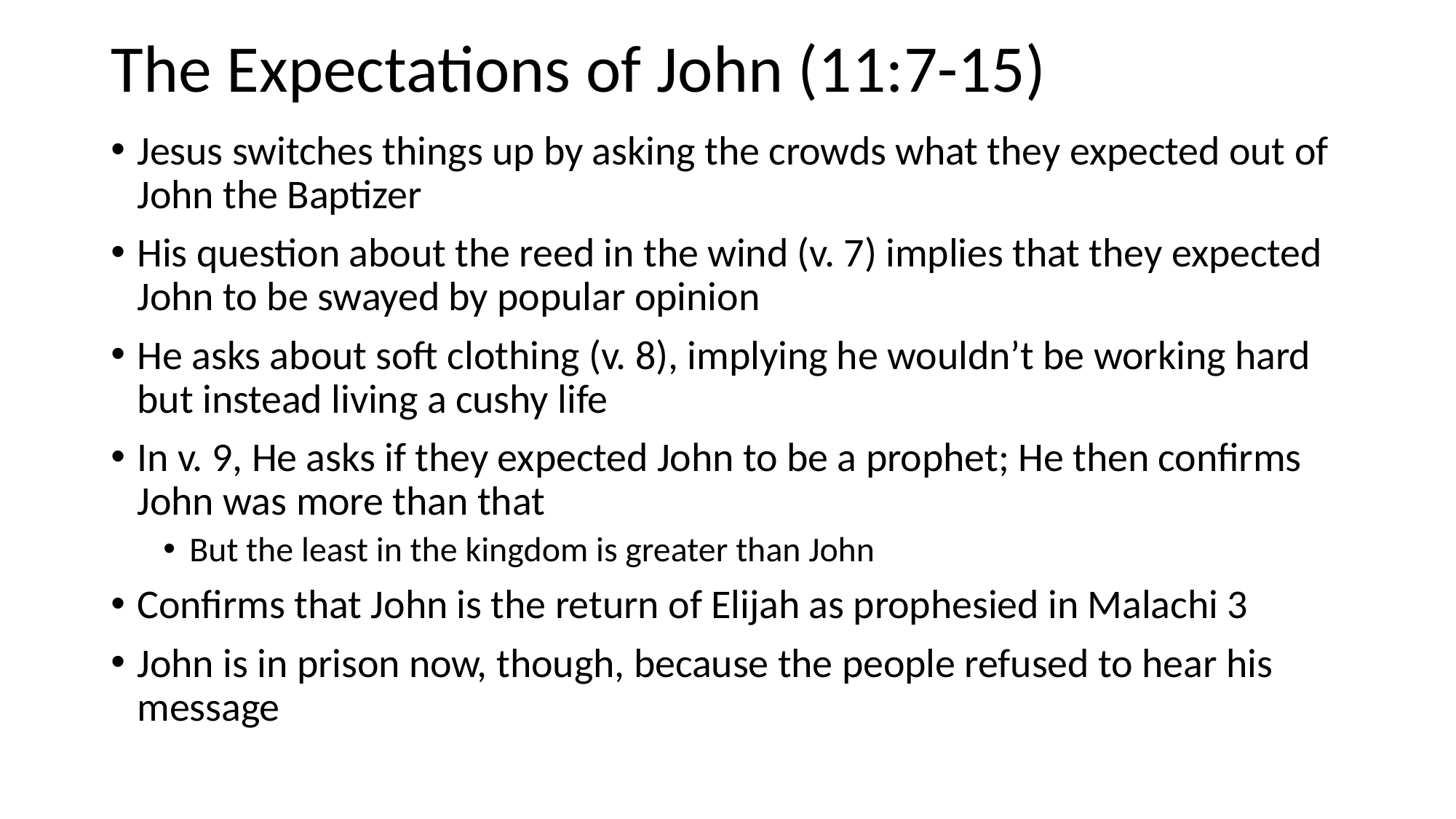

# The Expectations of John (11:7-15)
Jesus switches things up by asking the crowds what they expected out of John the Baptizer
His question about the reed in the wind (v. 7) implies that they expected John to be swayed by popular opinion
He asks about soft clothing (v. 8), implying he wouldn’t be working hard but instead living a cushy life
In v. 9, He asks if they expected John to be a prophet; He then confirms John was more than that
But the least in the kingdom is greater than John
Confirms that John is the return of Elijah as prophesied in Malachi 3
John is in prison now, though, because the people refused to hear his message